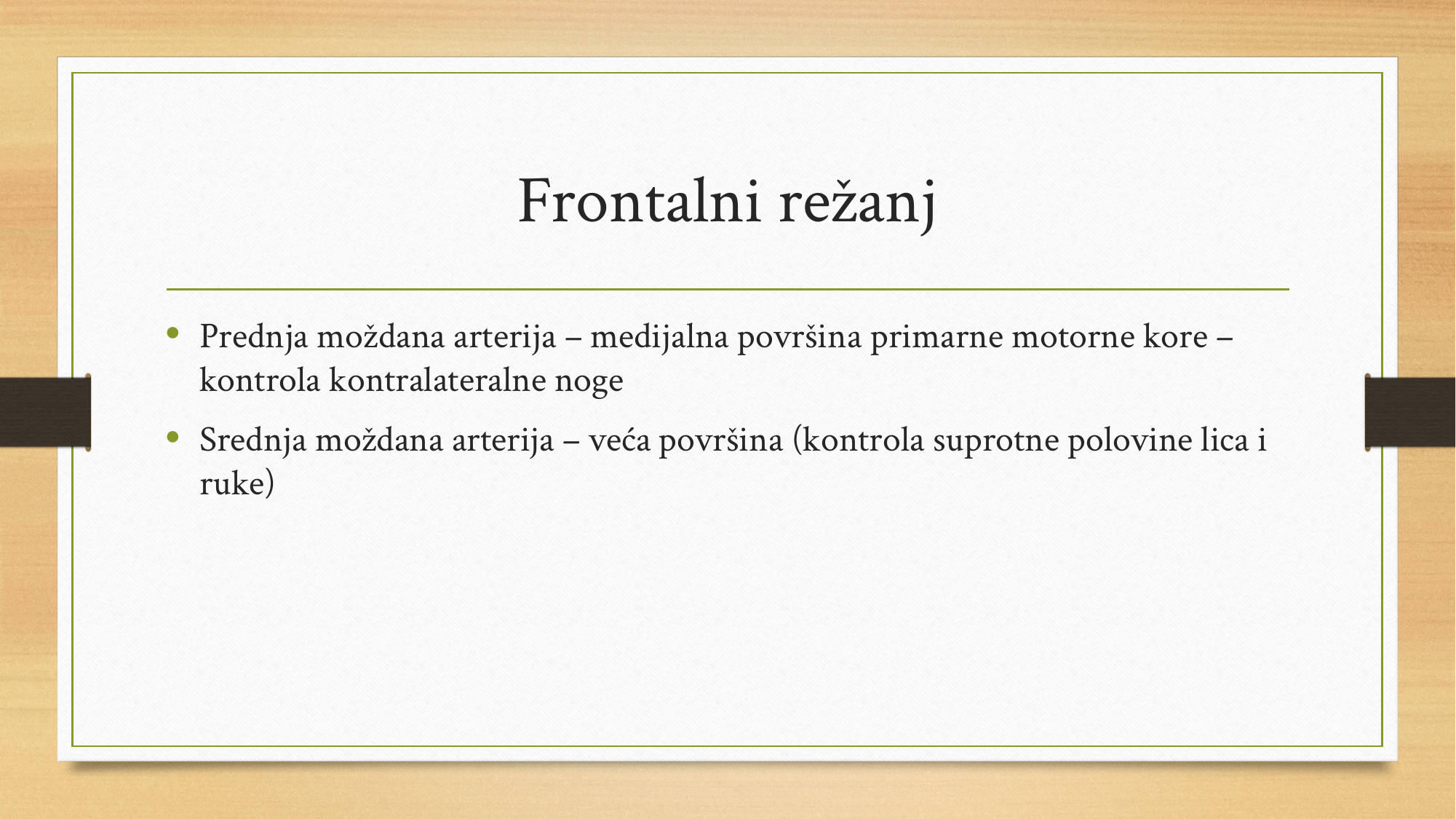

# Frontalni režanj
Prednja moždana arterija – medijalna površina primarne motorne kore – kontrola kontralateralne noge
Srednja moždana arterija – veća površina (kontrola suprotne polovine lica i ruke)